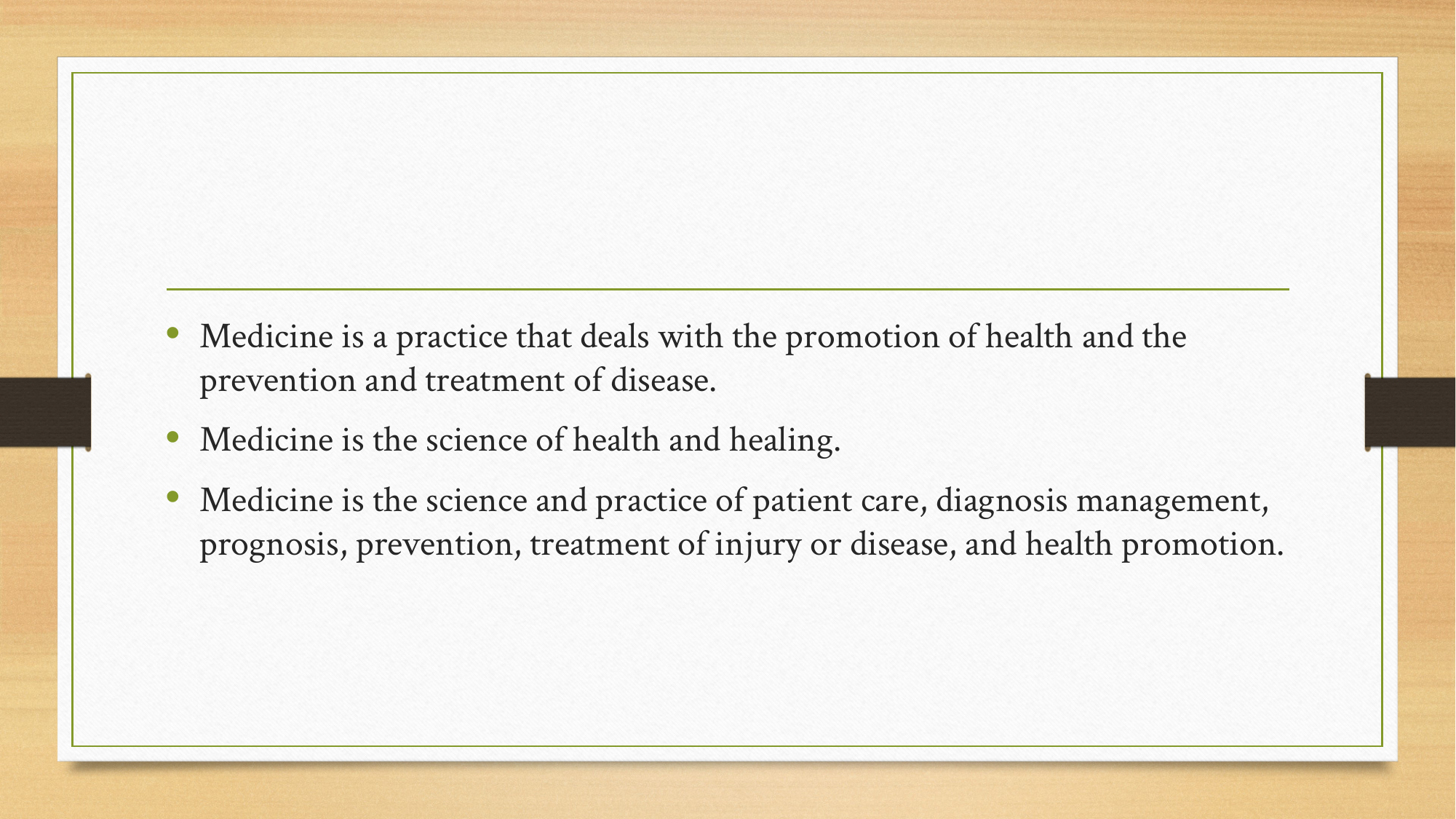

Medicine is a practice that deals with the promotion of health and the prevention and treatment of disease.
Medicine is the science of health and healing.
Medicine is the science and practice of patient care, diagnosis management, prognosis, prevention, treatment of injury or disease, and health promotion.